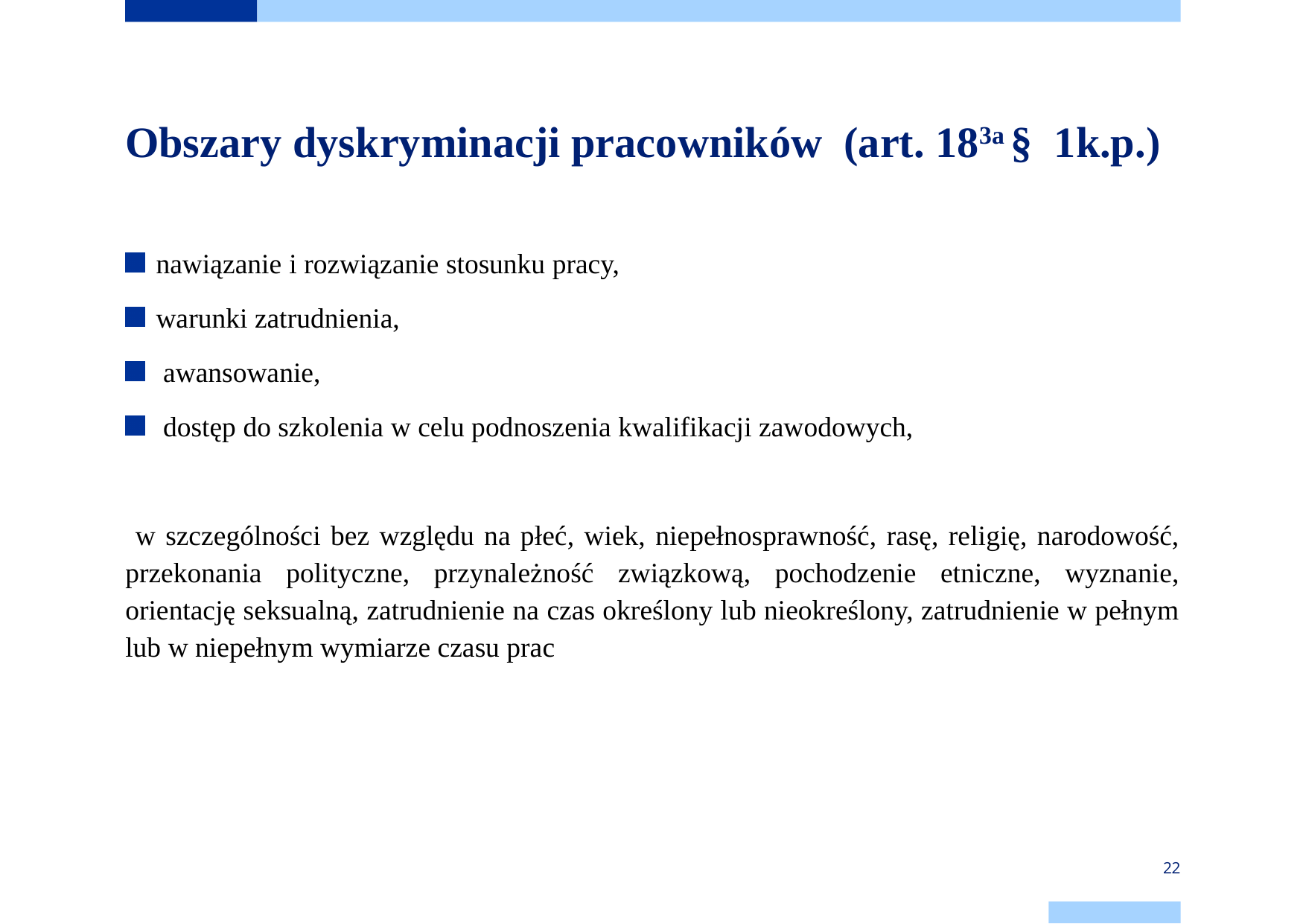

# Obszary dyskryminacji pracowników  (art. 183a §  1k.p.)
nawiązanie i rozwiązanie stosunku pracy,
warunki zatrudnienia,
 awansowanie,
 dostęp do szkolenia w celu podnoszenia kwalifikacji zawodowych,

 w szczególności bez względu na płeć, wiek, niepełnosprawność, rasę, religię, narodowość, przekonania polityczne, przynależność związkową, pochodzenie etniczne, wyznanie, orientację seksualną, zatrudnienie na czas określony lub nieokreślony, zatrudnienie w pełnym lub w niepełnym wymiarze czasu prac

22